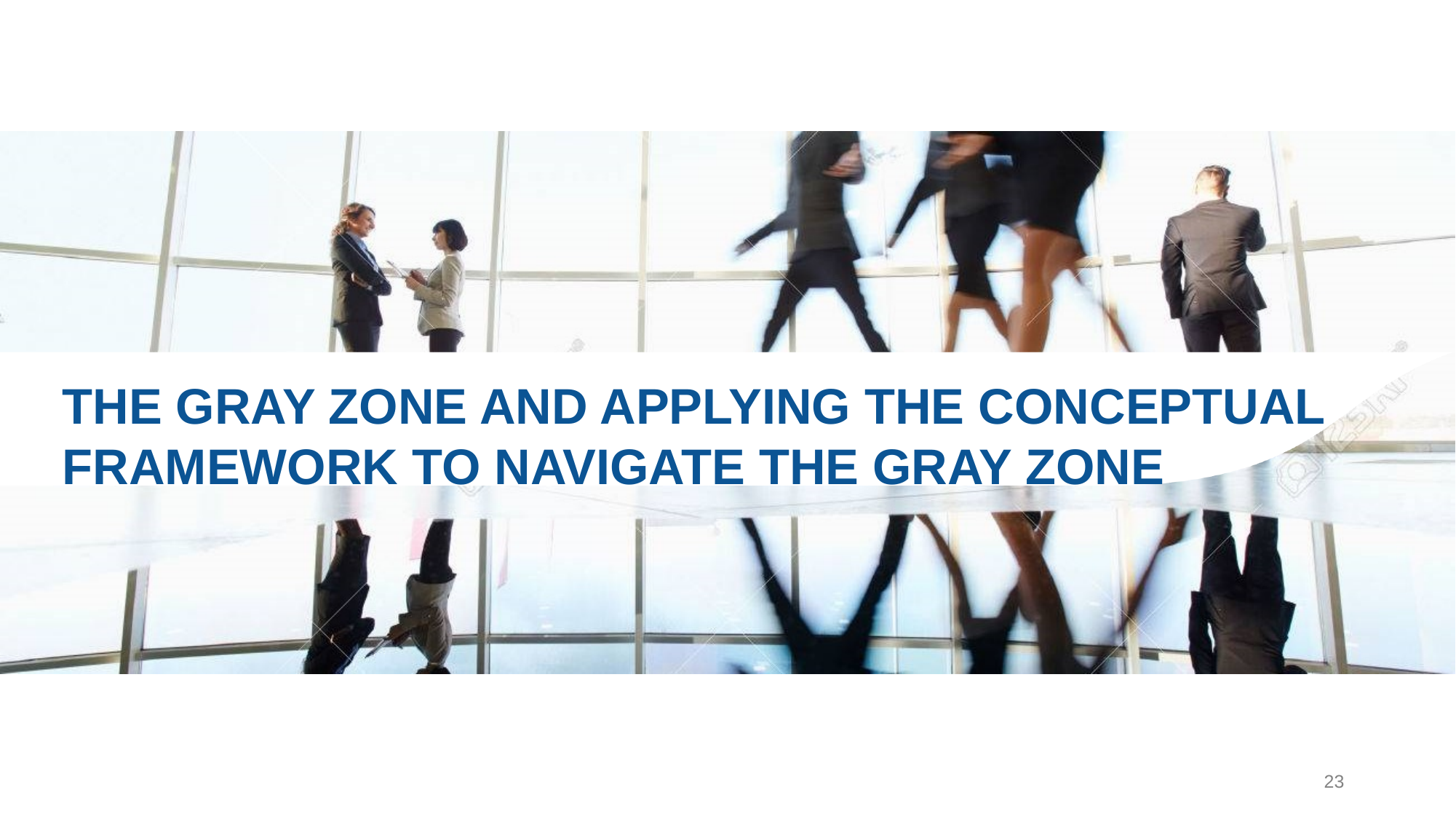

# THE GRAY ZONE AND APPLYING THE CONCEPTUAL FRAMEWORK TO NAVIGATE THE GRAY ZONE
23